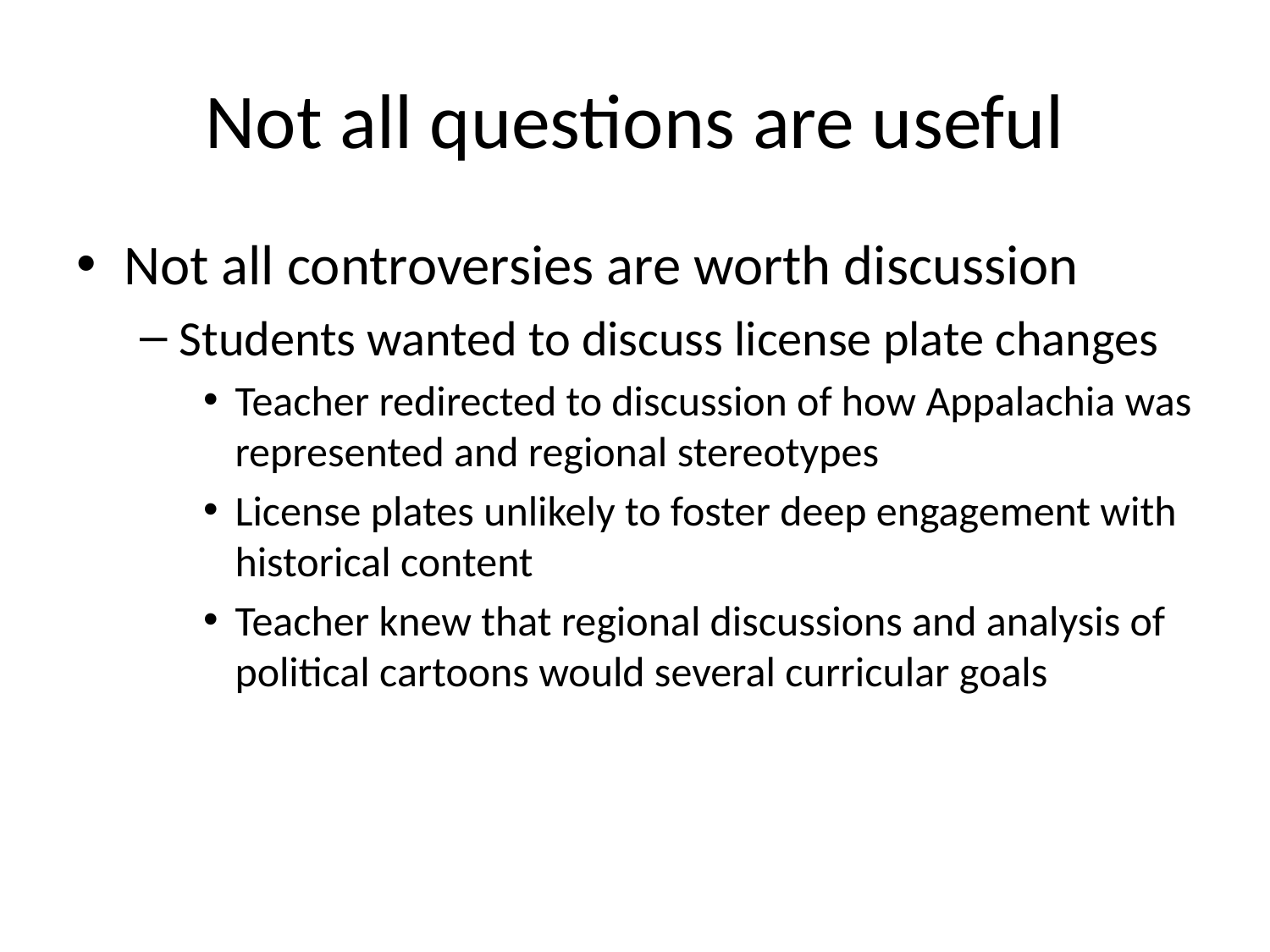

# Not all questions are useful
Not all controversies are worth discussion
Students wanted to discuss license plate changes
Teacher redirected to discussion of how Appalachia was represented and regional stereotypes
License plates unlikely to foster deep engagement with historical content
Teacher knew that regional discussions and analysis of political cartoons would several curricular goals